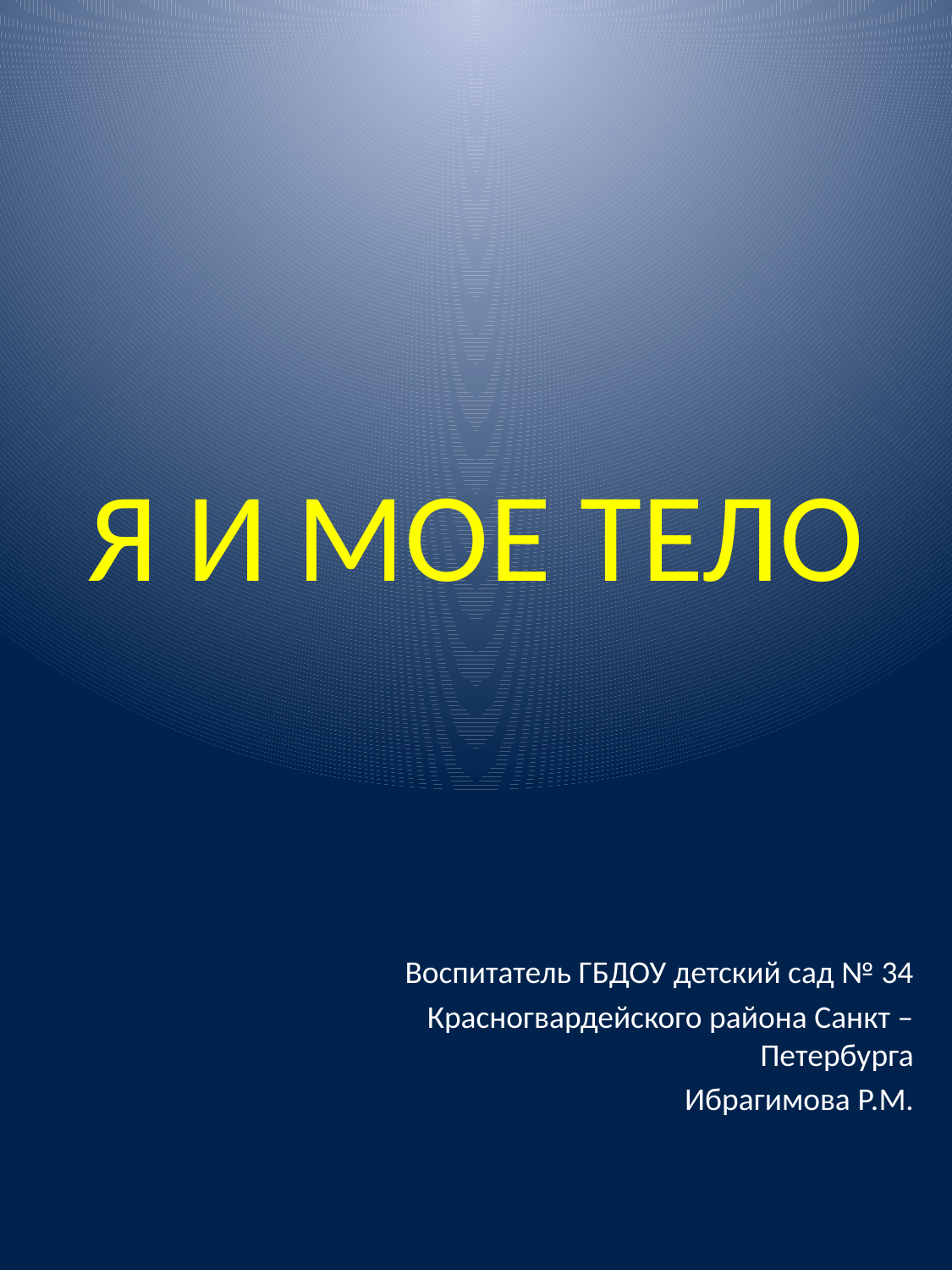

# Я И МОЕ ТЕЛО
Воспитатель ГБДОУ детский сад № 34
Красногвардейского района Санкт – Петербурга
Ибрагимова Р.М.